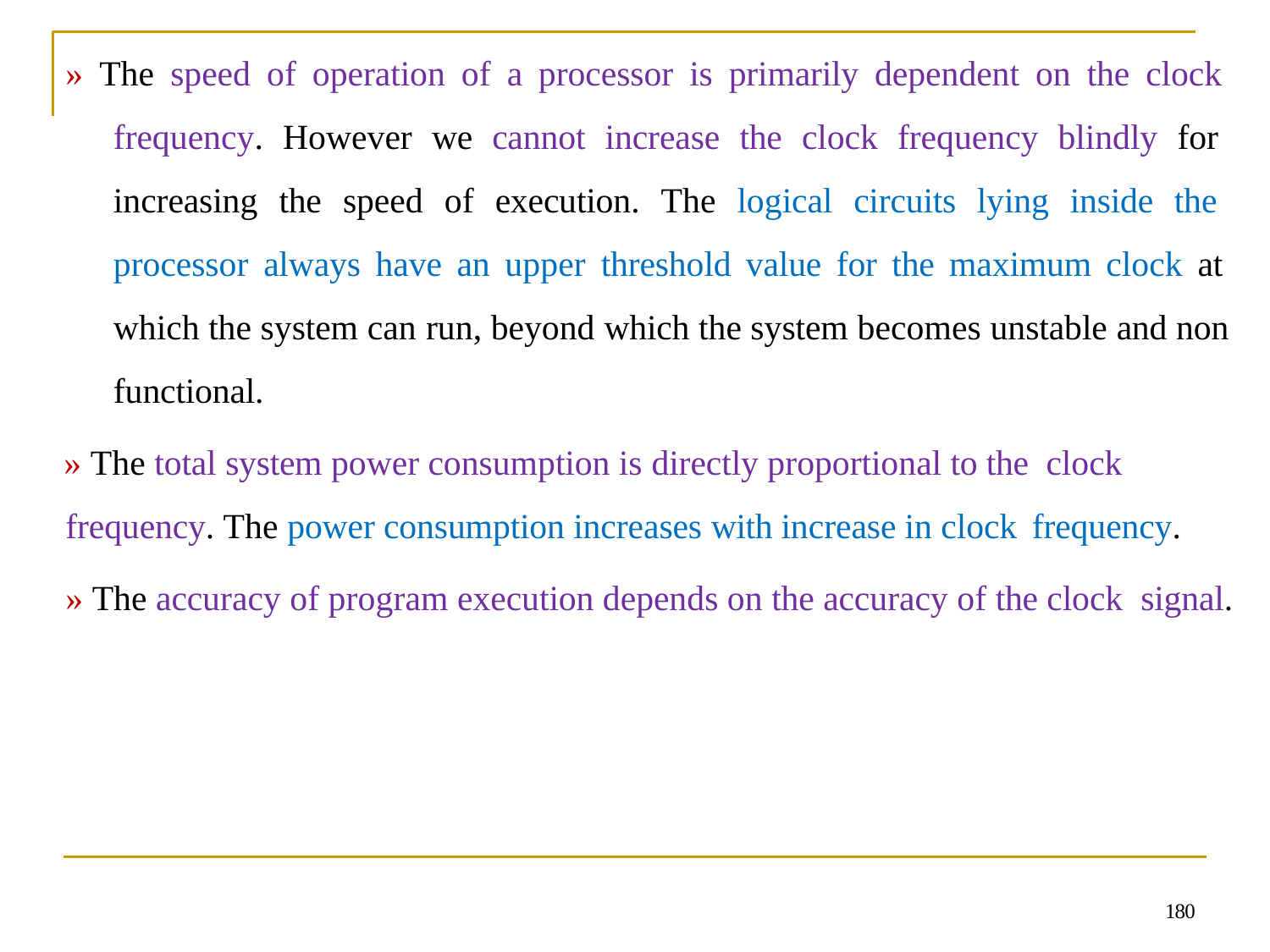

» The speed of operation of a processor is primarily dependent on the clock  frequency. However we cannot increase the clock frequency blindly for  increasing the speed of execution. The logical circuits lying inside the  processor always have an upper threshold value for the maximum clock at  which the system can run, beyond which the system becomes unstable and non  functional.
» The total system power consumption is directly proportional to the clock
frequency. The power consumption increases with increase in clock frequency.
» The accuracy of program execution depends on the accuracy of the clock  signal.
180